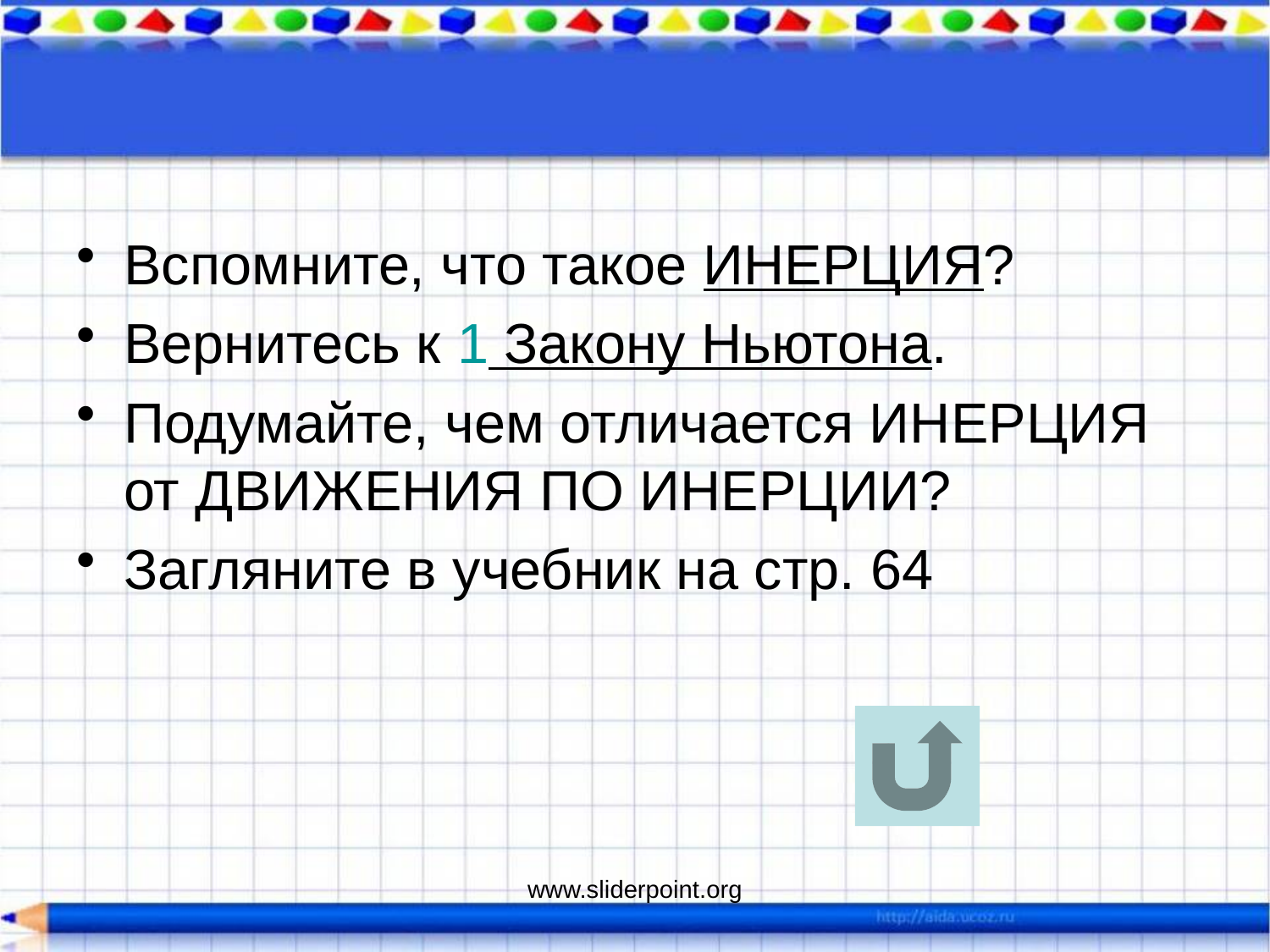

Вспомните, что такое ИНЕРЦИЯ?
Вернитесь к 1 Закону Ньютона.
Подумайте, чем отличается ИНЕРЦИЯ от ДВИЖЕНИЯ ПО ИНЕРЦИИ?
Загляните в учебник на стр. 64

www.sliderpoint.org